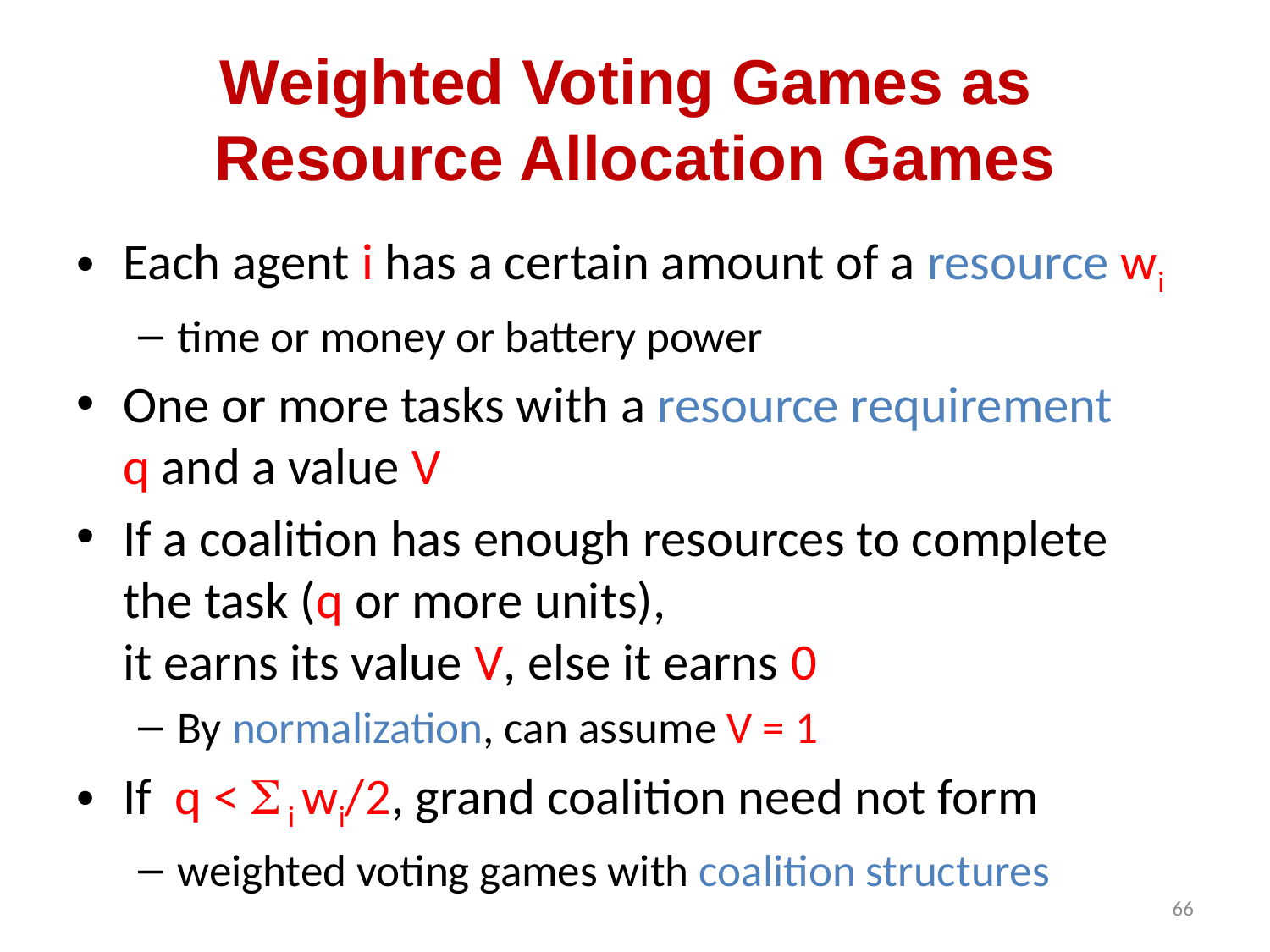

# Weighted Voting Games as Resource Allocation Games
Each agent i has a certain amount of a resource wi
time or money or battery power
One or more tasks with a resource requirement
q and a value V
If a coalition has enough resources to complete
the task (q or more units),
it earns its value V, else it earns 0
By normalization, can assume V = 1
If  q < Σ i wi/2, grand coalition need not form
weighted voting games with coalition structures
66